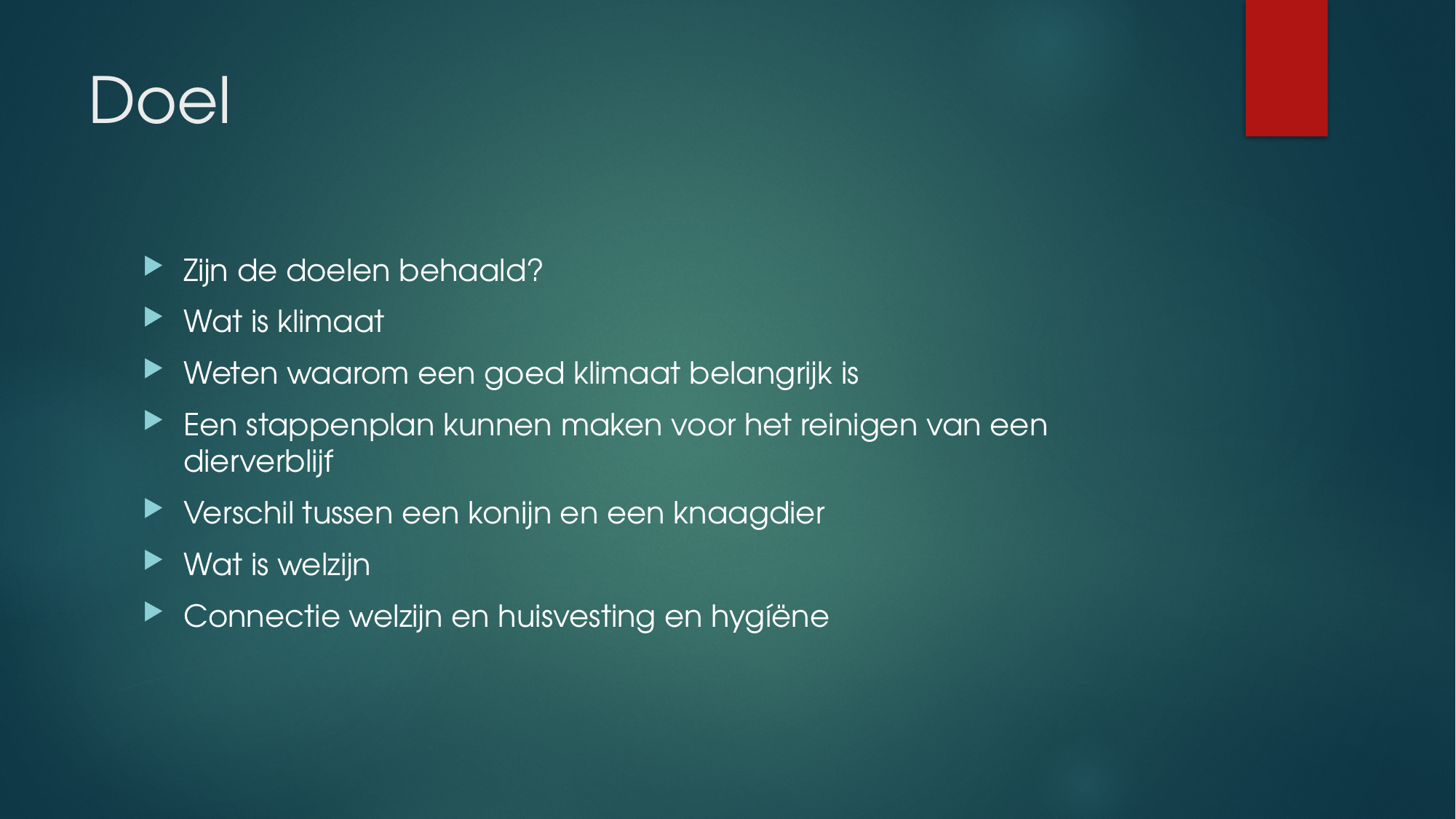

# Doel
Zijn de doelen behaald?
Wat is klimaat
Weten waarom een goed klimaat belangrijk is
Een stappenplan kunnen maken voor het reinigen van een dierverblijf
Verschil tussen een konijn en een knaagdier
Wat is welzijn
Connectie welzijn en huisvesting en hygíëne